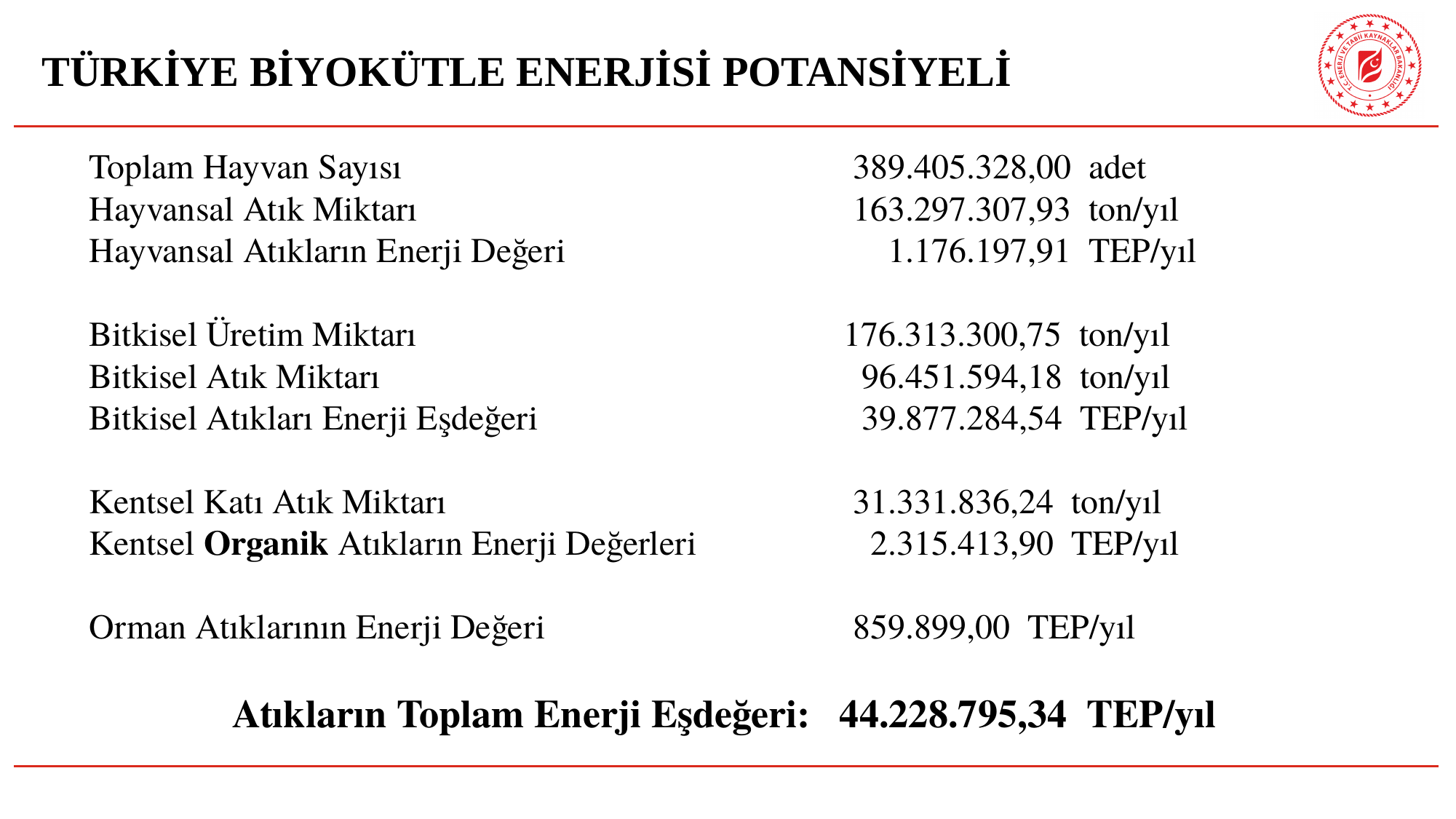

# TÜRKİYE BİYOKÜTLE ENERJİSİ POTANSİYELİ
Toplam Hayvan Sayısı 		             		389.405.328,00  adet
Hayvansal Atık Miktarı 				163.297.307,93  ton/yıl
Hayvansal Atıkların Enerji Değeri 		  	    1.176.197,91  TEP/yıl

Bitkisel Üretim Miktarı 		                        176.313.300,75  ton/yıl
Bitkisel Atık Miktarı 				 	 96.451.594,18  ton/yıl
Bitkisel Atıkları Enerji Eşdeğeri 		  	 39.877.284,54  TEP/yıl

Kentsel Katı Atık Miktarı 			  	31.331.836,24  ton/yıl
Kentsel Organik Atıkların Enerji Değerleri 	   	  2.315.413,90  TEP/yıl

Orman Atıklarının Enerji Değeri 		       	859.899,00  TEP/yıl

Atıkların Toplam Enerji Eşdeğeri:   44.228.795,34  TEP/yıl